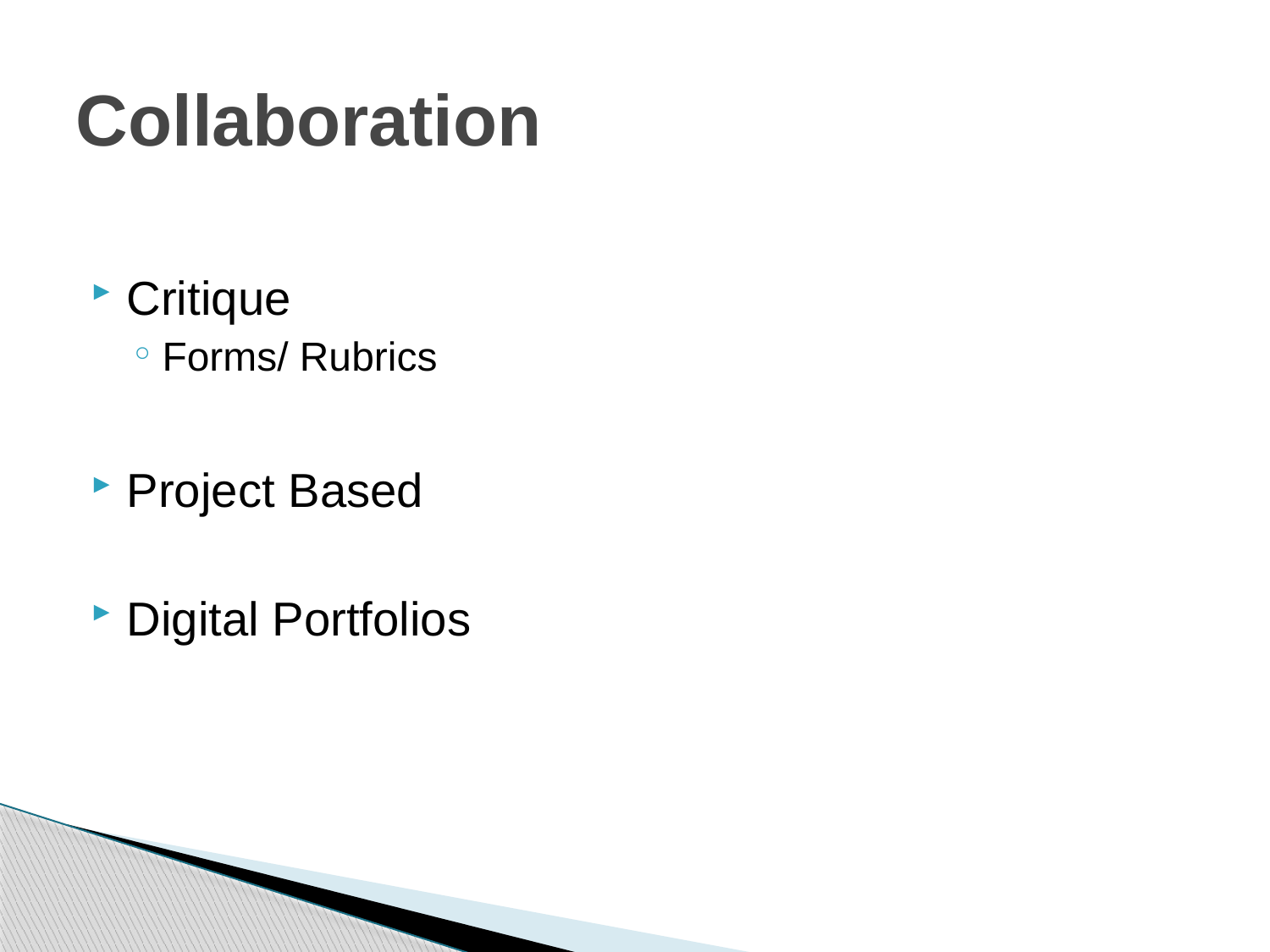

# Collaboration

Critique
Forms/ Rubrics

Project Based

Digital Portfolios